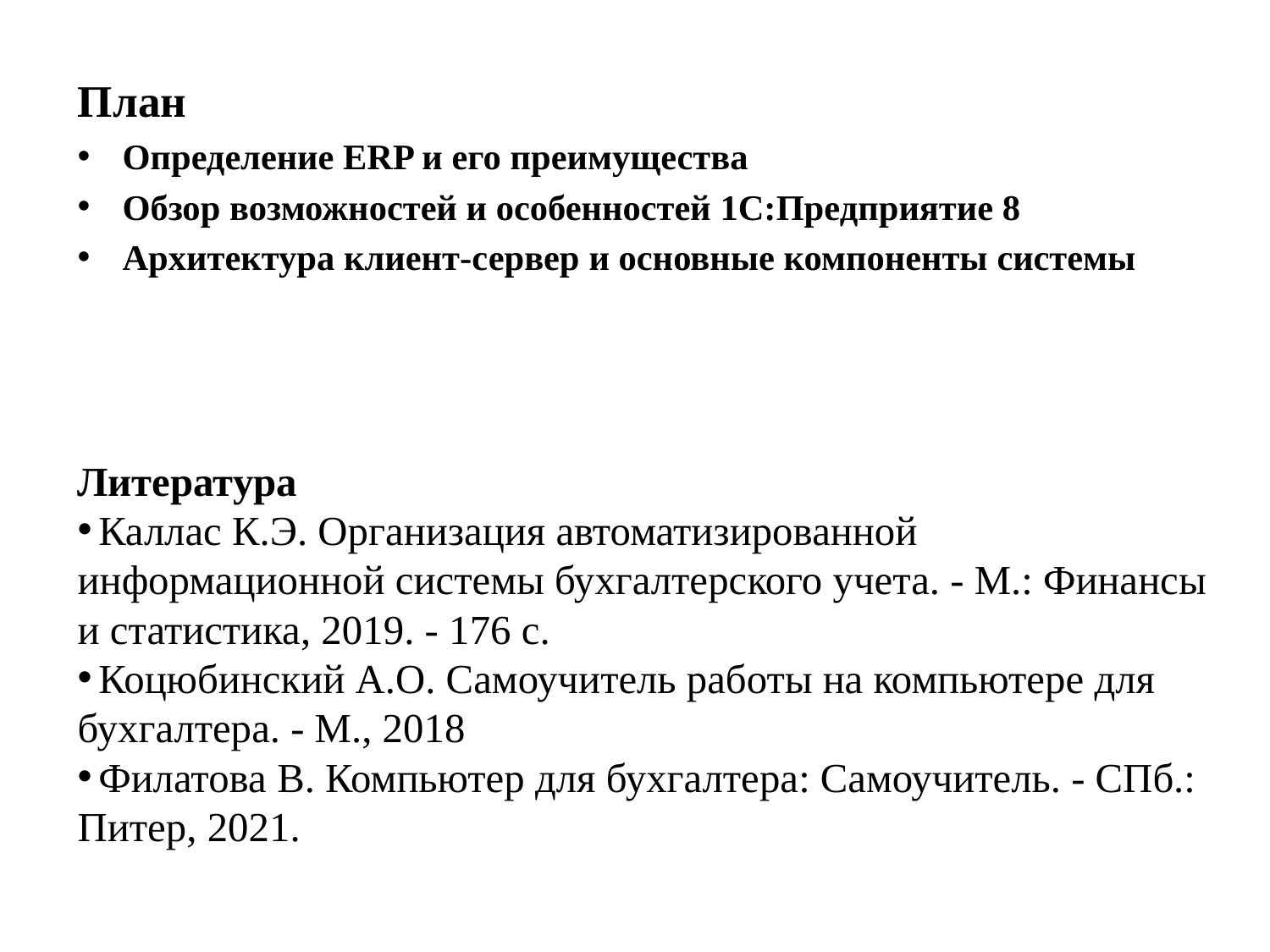

План
Определение ERP и его преимущества
Обзор возможностей и особенностей 1C:Предприятие 8
Архитектура клиент-сервер и основные компоненты системы

Литература
 Каллас К.Э. Организация автоматизированной информационной системы бухгалтерского учета. - М.: Финансы и статистика, 2019. - 176 c.
 Коцюбинский А.О. Самоучитель работы на компьютере для бухгалтера. - М., 2018
 Филатова В. Компьютер для бухгалтера: Самоучитель. - СПб.: Питер, 2021.